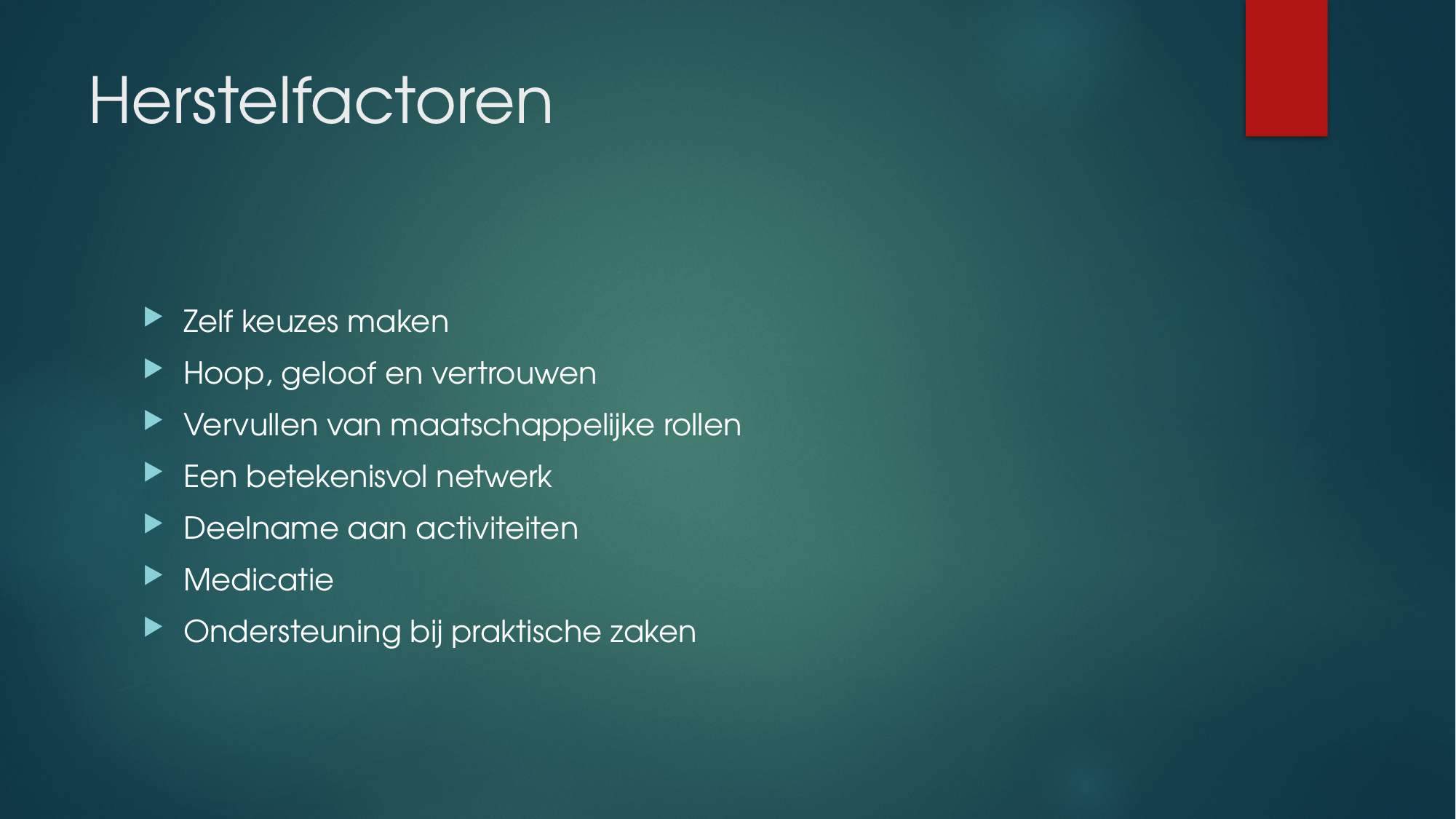

# Herstelfactoren

Zelf keuzes maken
Hoop, geloof en vertrouwen
Vervullen van maatschappelijke rollen
Een betekenisvol netwerk
Deelname aan activiteiten
Medicatie
Ondersteuning bij praktische zaken